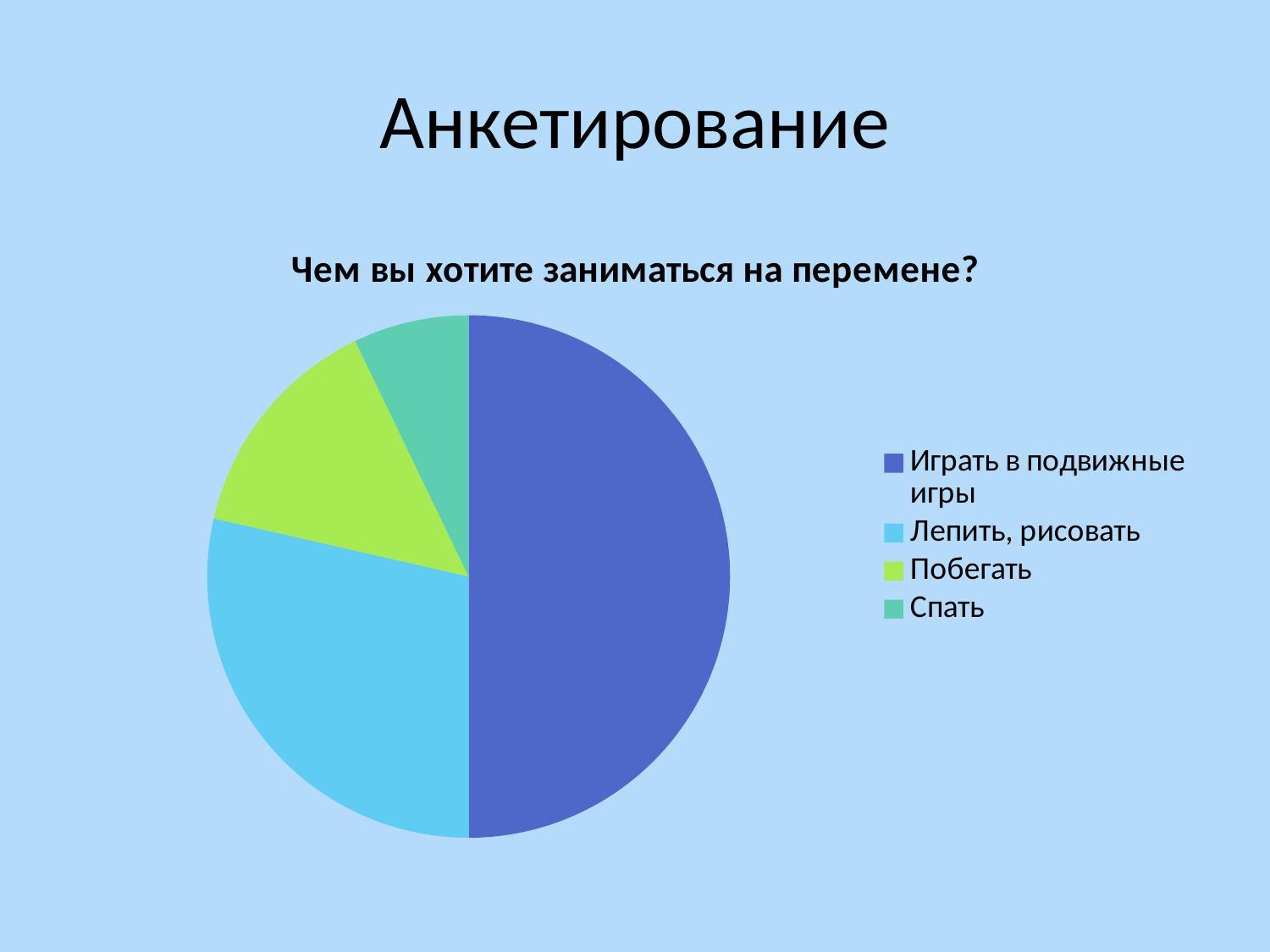

# Анкетирование

### Chart: Чем вы хотите заниматься на перемене?

| Category | Чем вы хотите заниматься на перемене? |
|---|---|
| Играть в подвижные игры | 7.0 |
| Лепить, рисовать | 4.0 |
| Побегать | 2.0 |
| Спать | 1.0 |